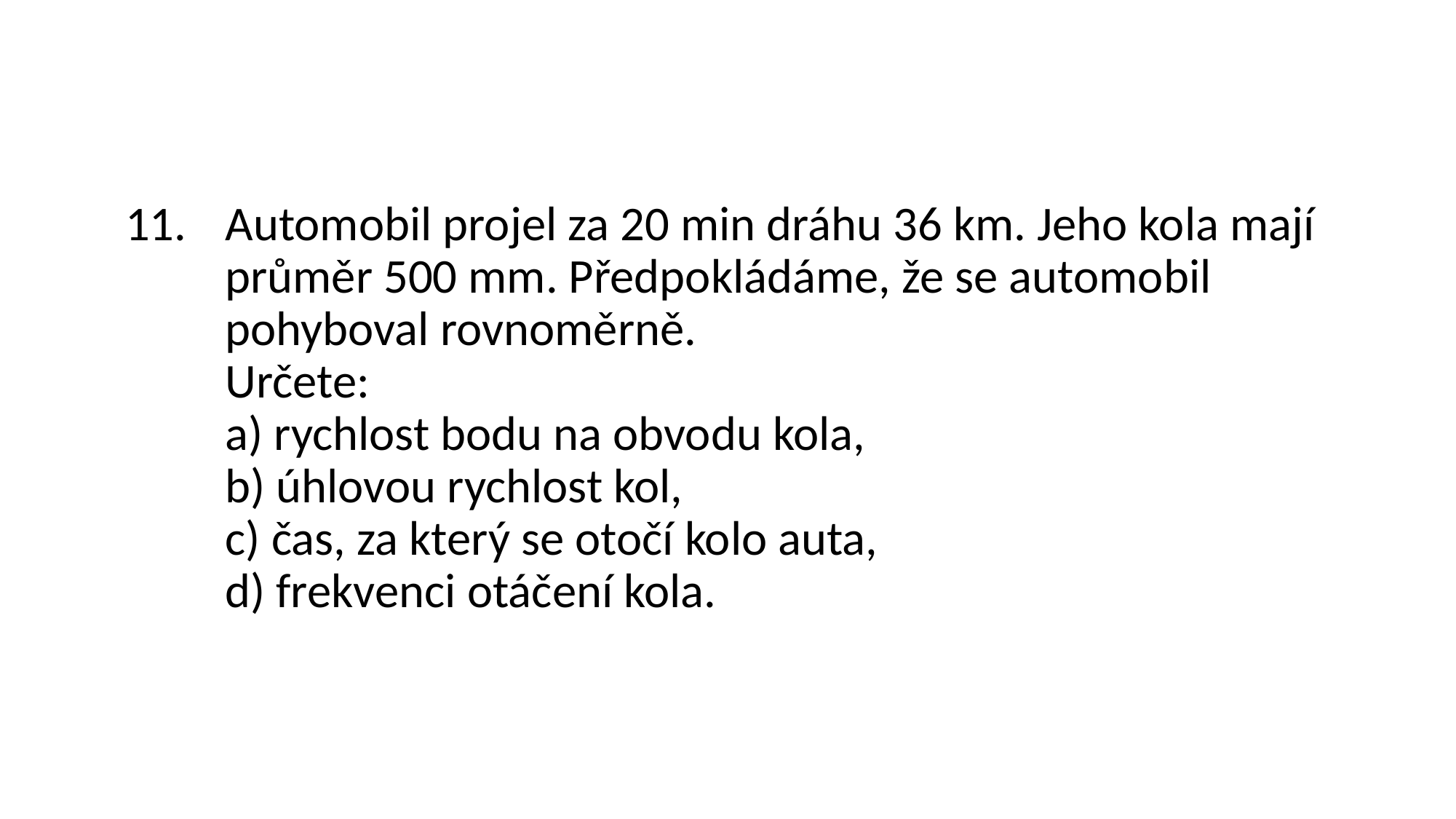

# 11.	Automobil projel za 20 min dráhu 36 km. Jeho kola mají průměr 500 mm. Předpokládáme, že se automobil pohyboval rovnoměrně. Určete: a) rychlost bodu na obvodu kola, b) úhlovou rychlost kol, c) čas, za který se otočí kolo auta, d) frekvenci otáčení kola.